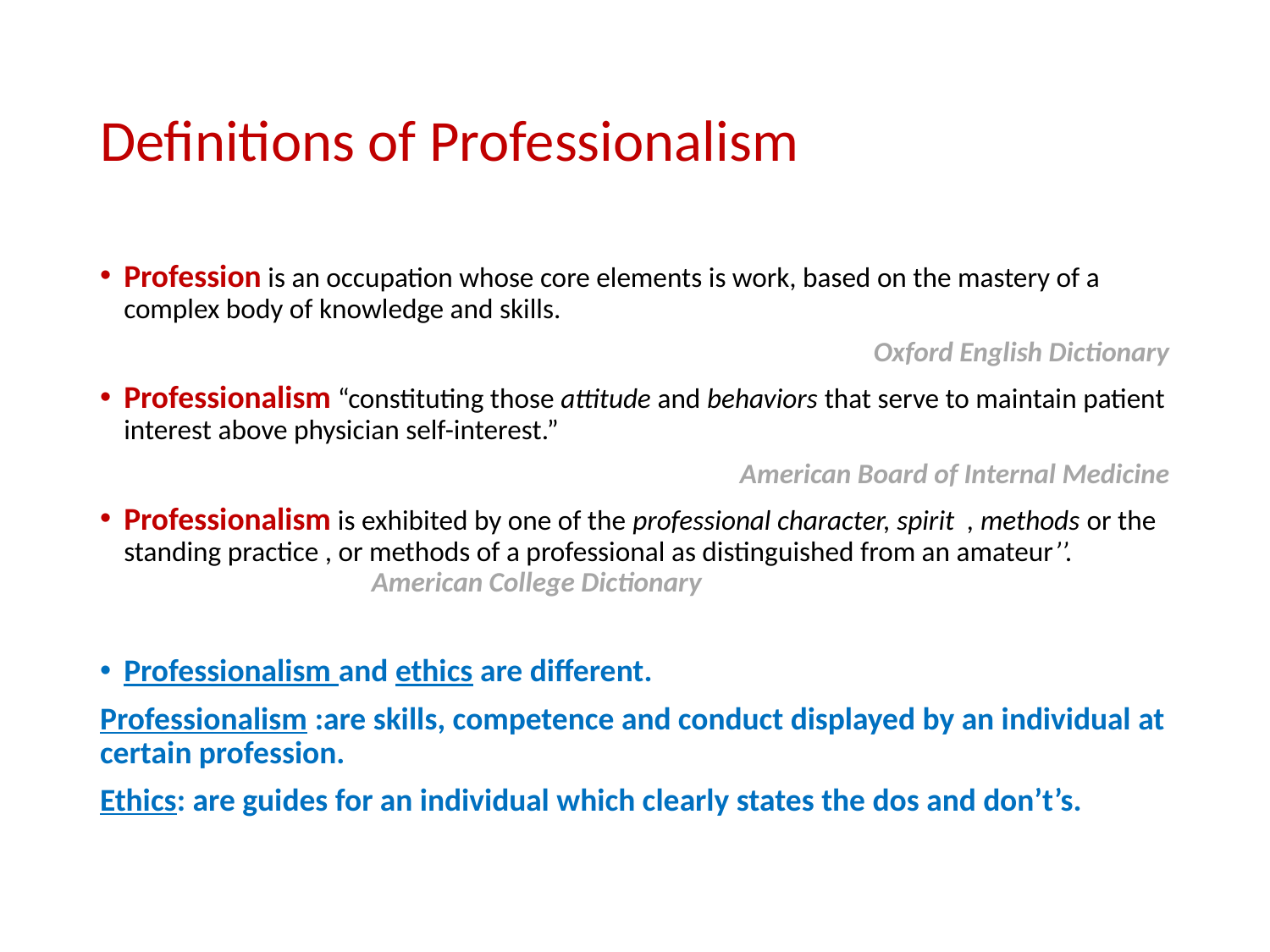

# Definitions of Professionalism
Profession is an occupation whose core elements is work, based on the mastery of a complex body of knowledge and skills.
 Oxford English Dictionary
Professionalism “constituting those attitude and behaviors that serve to maintain patient interest above physician self-interest.”
American Board of Internal Medicine
Professionalism is exhibited by one of the professional character, spirit  , methods or the standing practice , or methods of a professional as distinguished from an amateur’’.                                                       American College Dictionary

Professionalism and ethics are different.
Professionalism :are skills, competence and conduct displayed by an individual at certain profession.
Ethics: are guides for an individual which clearly states the dos and don’t’s.